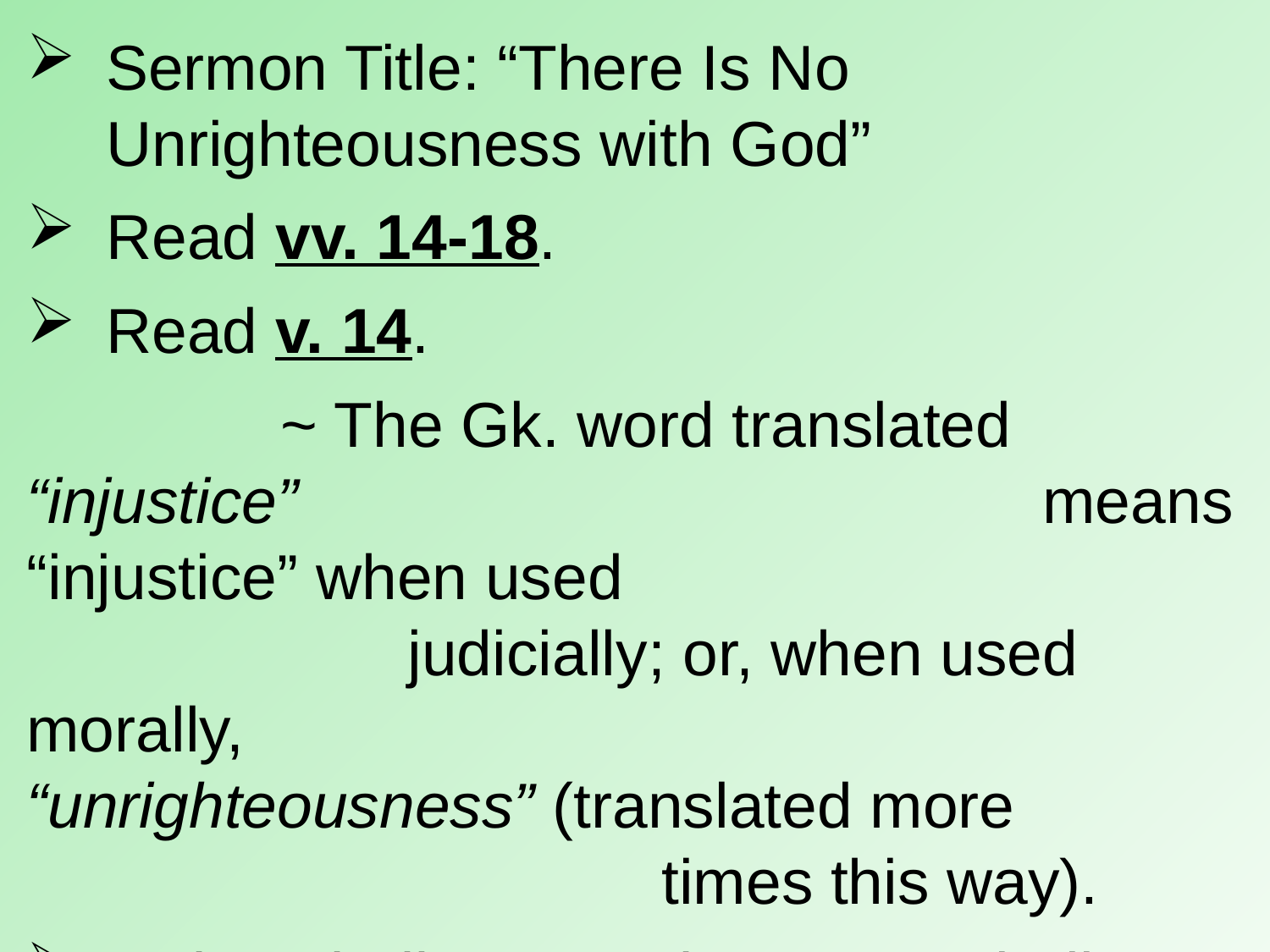

Sermon Title: “There Is No 	Unrighteousness with God”
Read vv. 14-18.
Read v. 14.
		~ The Gk. word translated “injustice” 						means “injustice” when used 								judicially; or, when used morally, 						“unrighteousness” (translated more 							times this way).
“What shall we say then?”: precluding “Was God unrighteous in this?”